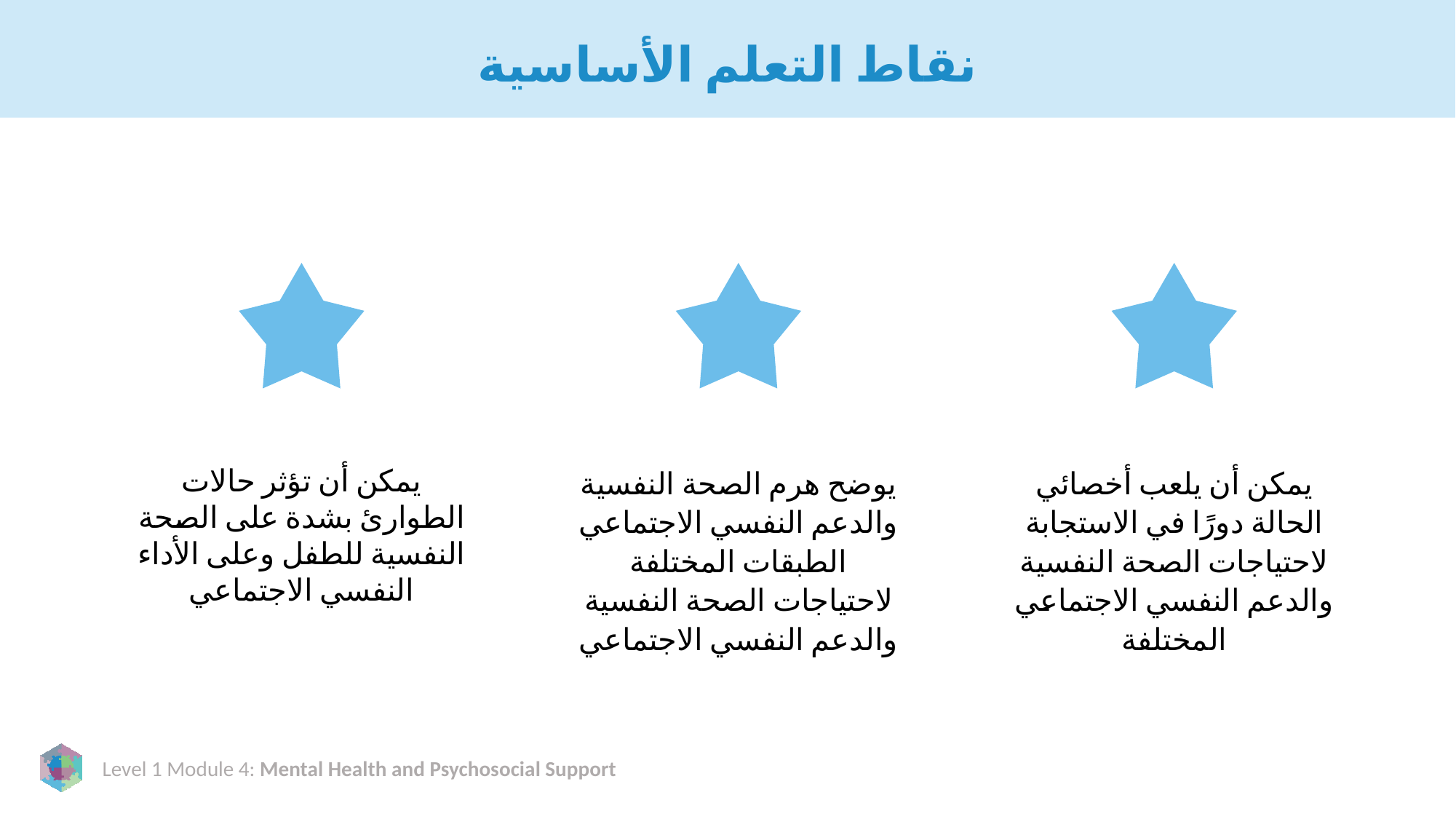

# نقاط التعلم الأساسية

يمكن أن تؤثر حالات الطوارئ بشدة على الصحة النفسية للطفل وعلى الأداء النفسي الاجتماعي
يوضح هرم الصحة النفسية والدعم النفسي الاجتماعي الطبقات المختلفة لاحتياجات الصحة النفسية والدعم النفسي الاجتماعي
يمكن أن يلعب أخصائي الحالة دورًا في الاستجابة لاحتياجات الصحة النفسية والدعم النفسي الاجتماعي المختلفة